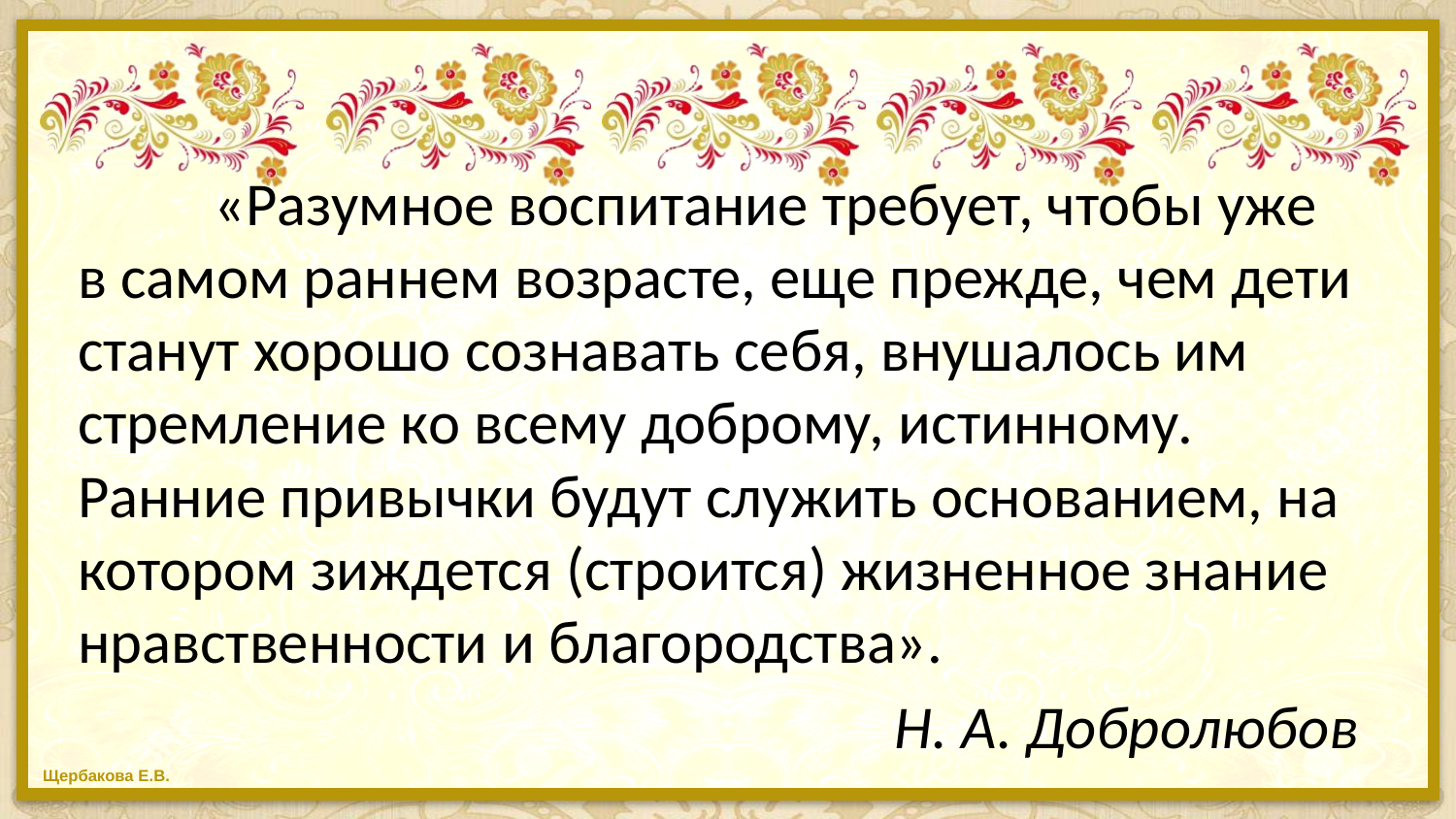

«Разумное воспитание требует, чтобы уже в самом раннем возрасте, еще прежде, чем дети станут хорошо сознавать себя, внушалось им стремление ко всему доброму, истинному. Ранние привычки будут служить основанием, на котором зиждется (строится) жизненное знание нравственности и благородства».
Н. А. Добролюбов